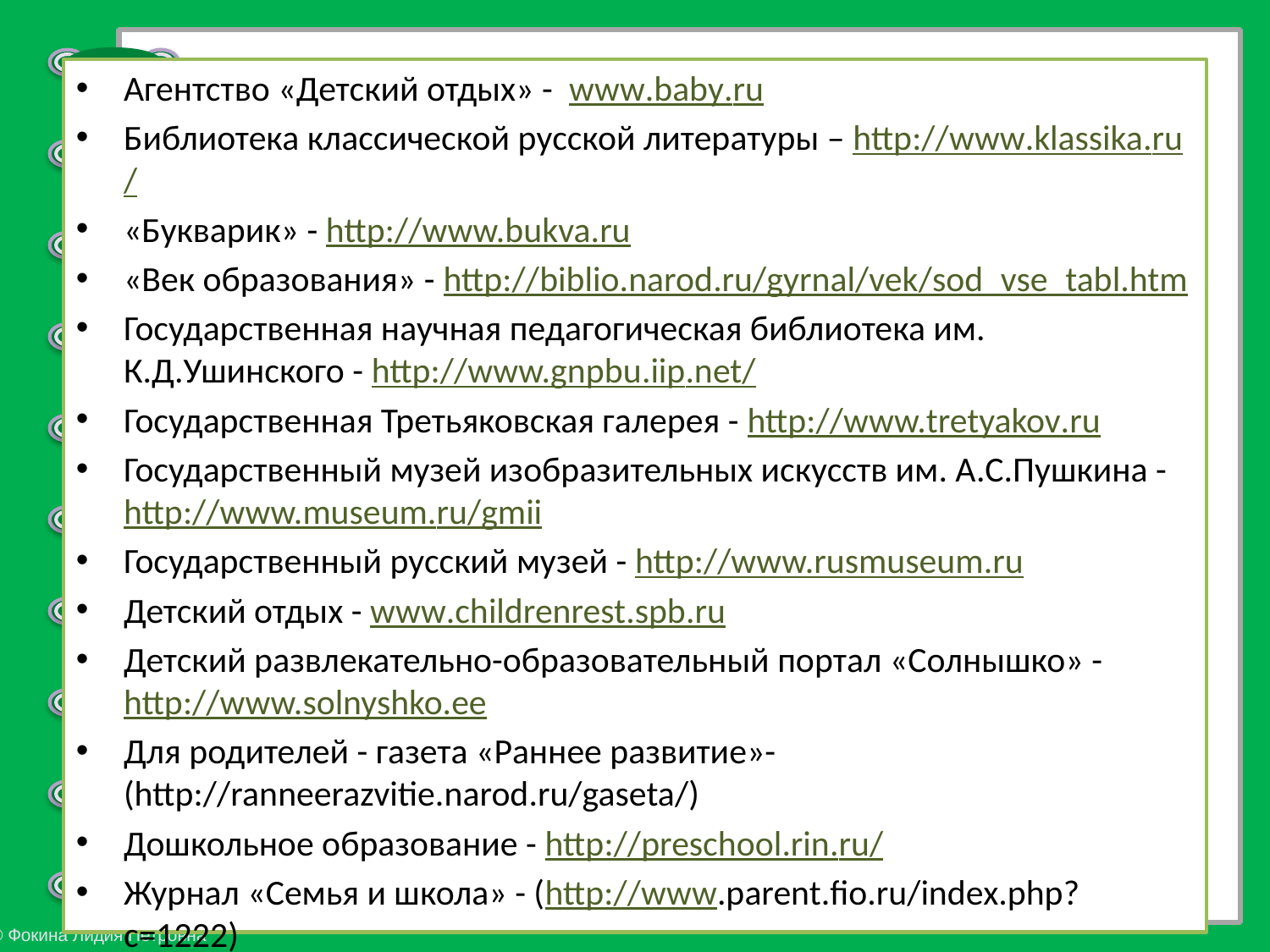

Агентство «Детский отдых» -  www.baby.ru
Библиотека классической русской литературы – http://www.klassika.ru/
«Букварик» - http://www.bukva.ru
«Век образования» - http://biblio.narod.ru/gyrnal/vek/sod_vse_tabl.htm
Государственная научная педагогическая библиотека им. К.Д.Ушинского - http://www.gnpbu.iip.net/
Государственная Третьяковская галерея - http://www.tretyakov.ru
Государственный музей изобразительных искусств им. А.С.Пушкина - http://www.museum.ru/gmii
Государственный русский музей - http://www.rusmuseum.ru
Детский отдых - www.childrenrest.spb.ru
Детский развлекательно-образовательный портал «Солнышко» - http://www.solnyshko.ee
Для родителей - газета «Раннее развитие»- (http://ranneerazvitie.narod.ru/gaseta/)
Дошкольное образование - http://preschool.rin.ru/
Журнал «Семья и школа» - (http://www.parent.fio.ru/index.php?c=1222)